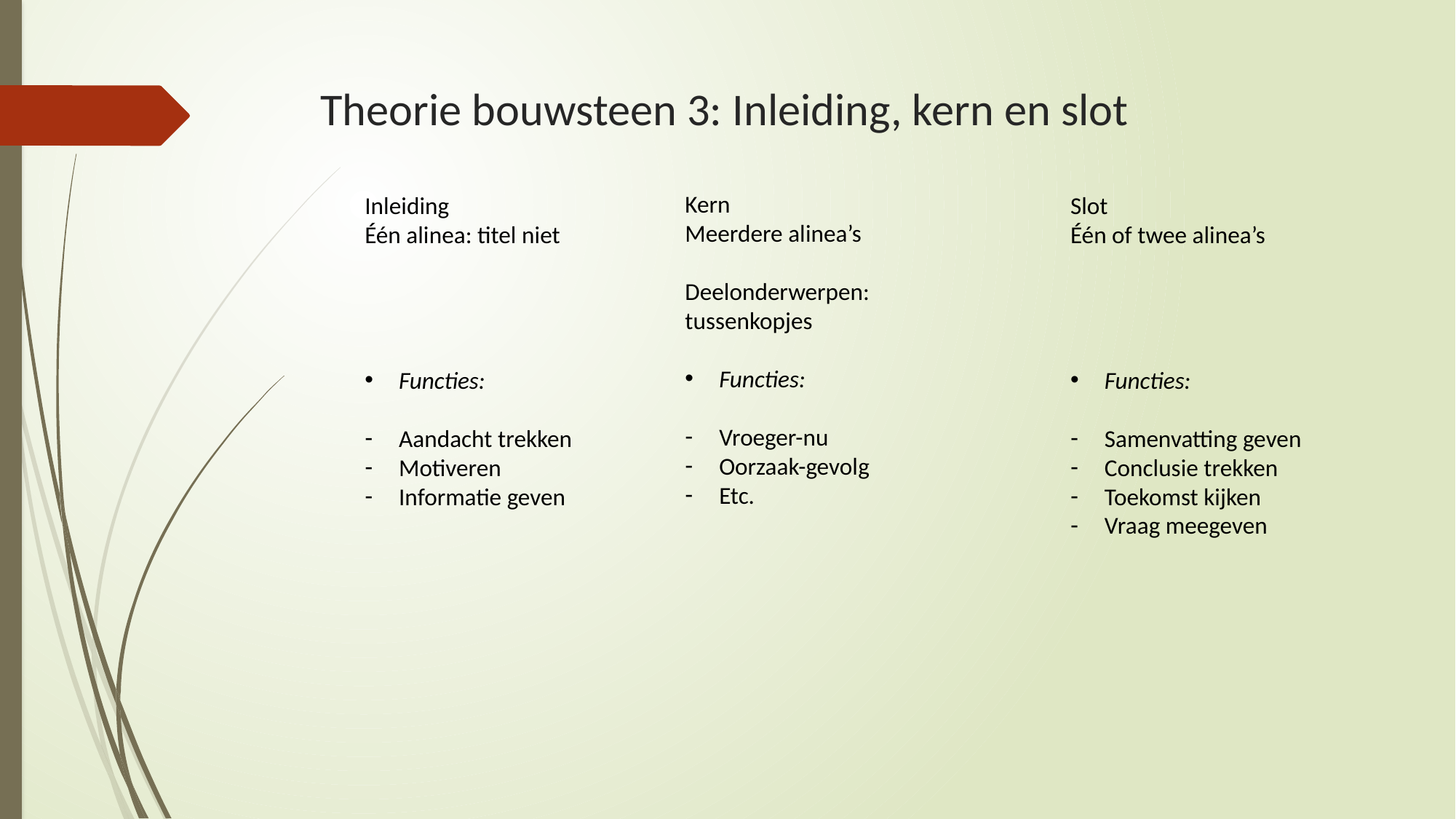

# Theorie bouwsteen 3: Inleiding, kern en slot
Kern
Meerdere alinea’s

Deelonderwerpen: tussenkopjes

Functies:

Vroeger-nu
Oorzaak-gevolg
Etc.

Inleiding
Één alinea: titel niet

Functies:

Aandacht trekken
Motiveren
Informatie geven
Slot
Één of twee alinea’s

Functies:

Samenvatting geven
Conclusie trekken
Toekomst kijken
Vraag meegeven